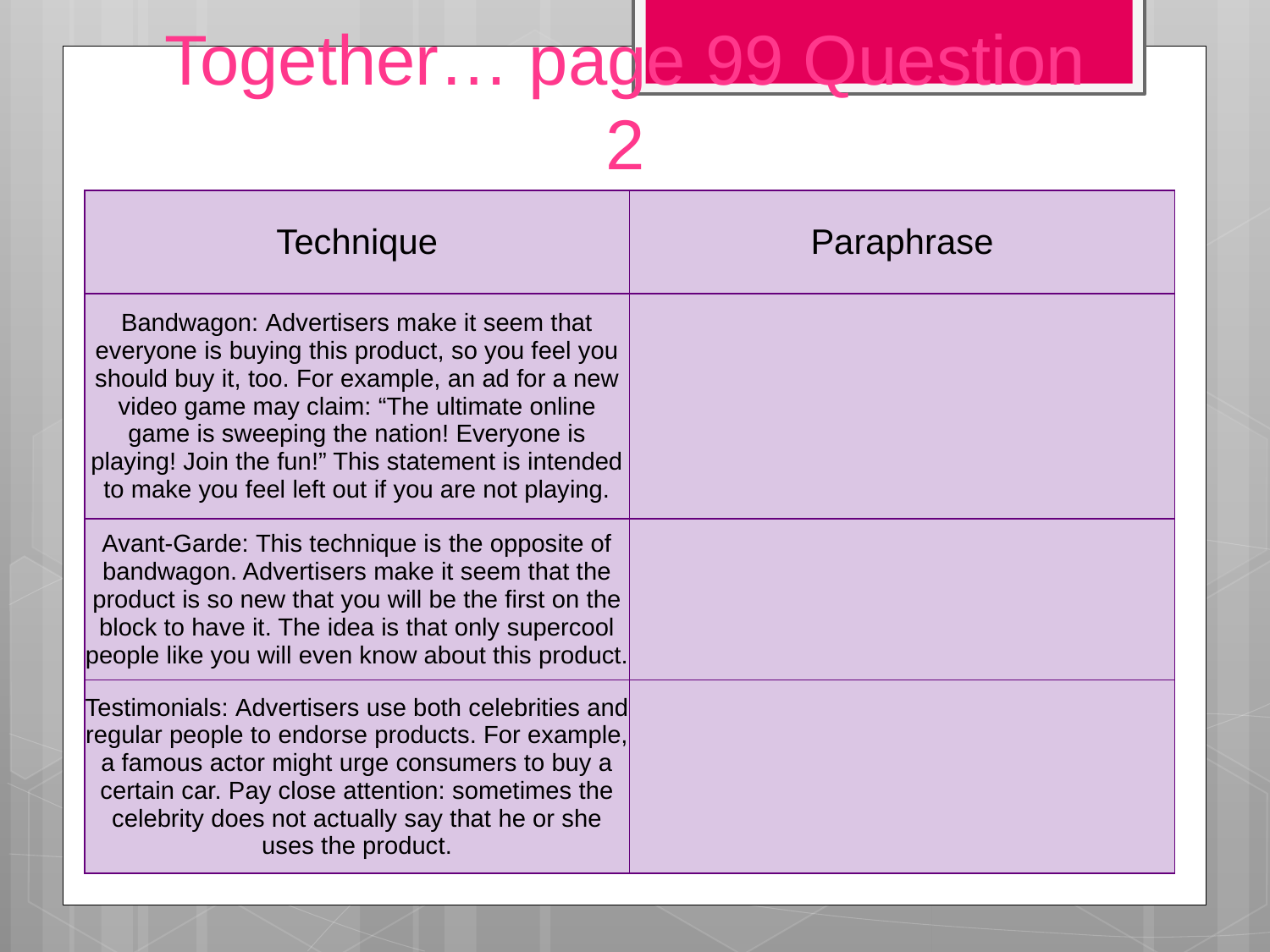

# Together… page 99 Question 2
| Technique | Paraphrase |
| --- | --- |
| Bandwagon: Advertisers make it seem that everyone is buying this product, so you feel you should buy it, too. For example, an ad for a new video game may claim: “The ultimate online game is sweeping the nation! Everyone is playing! Join the fun!” This statement is intended to make you feel left out if you are not playing. |  |
| Avant-Garde: This technique is the opposite of bandwagon. Advertisers make it seem that the product is so new that you will be the first on the block to have it. The idea is that only supercool people like you will even know about this product. |  |
| Testimonials: Advertisers use both celebrities and regular people to endorse products. For example, a famous actor might urge consumers to buy a certain car. Pay close attention: sometimes the celebrity does not actually say that he or she uses the product. |  |